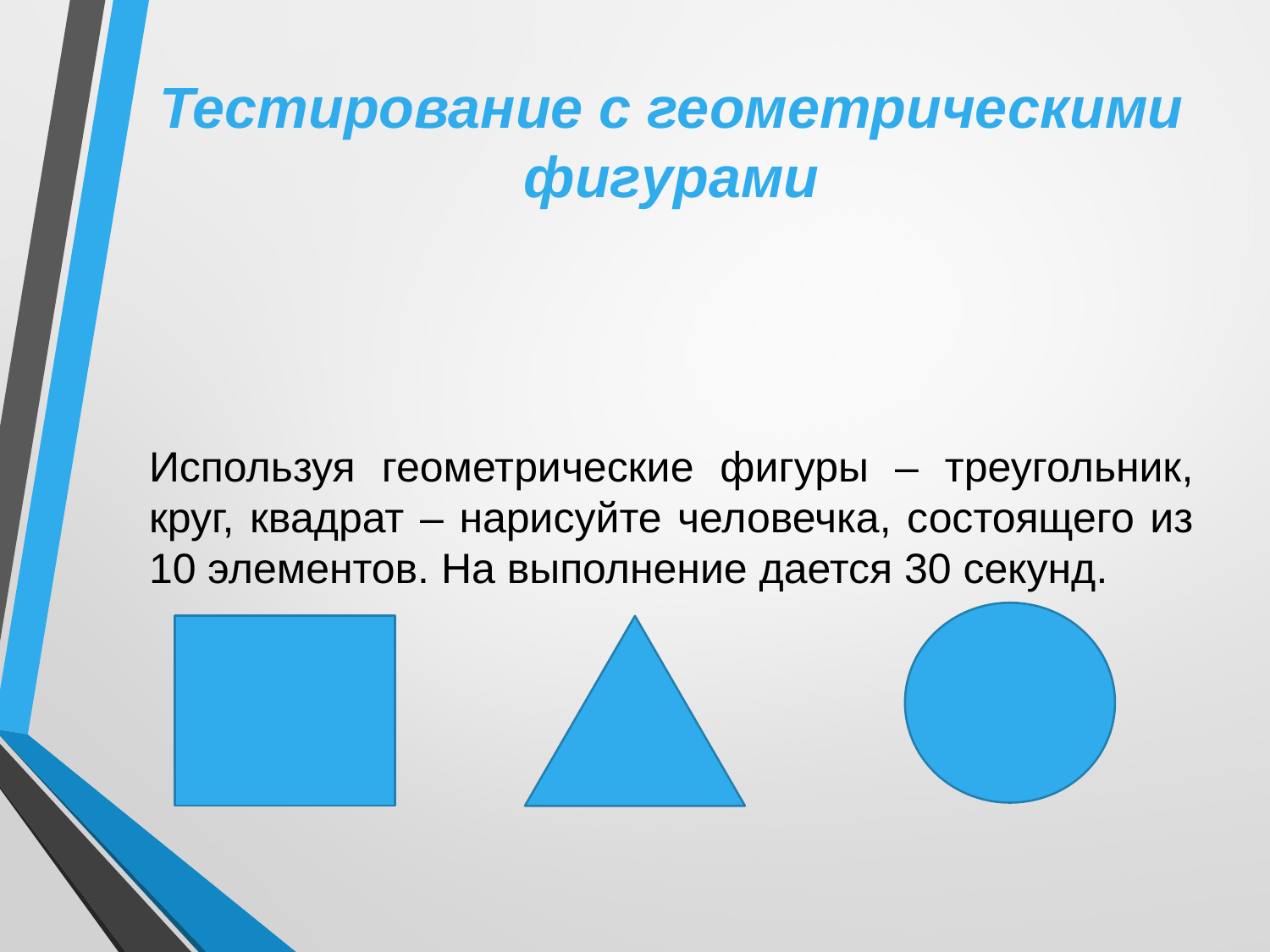

# Тестирование с геометрическими фигурами
Используя геометрические фигуры – треугольник, круг, квадрат – нарисуйте человечка, состоящего из 10 элементов. На выполнение дается 30 секунд.